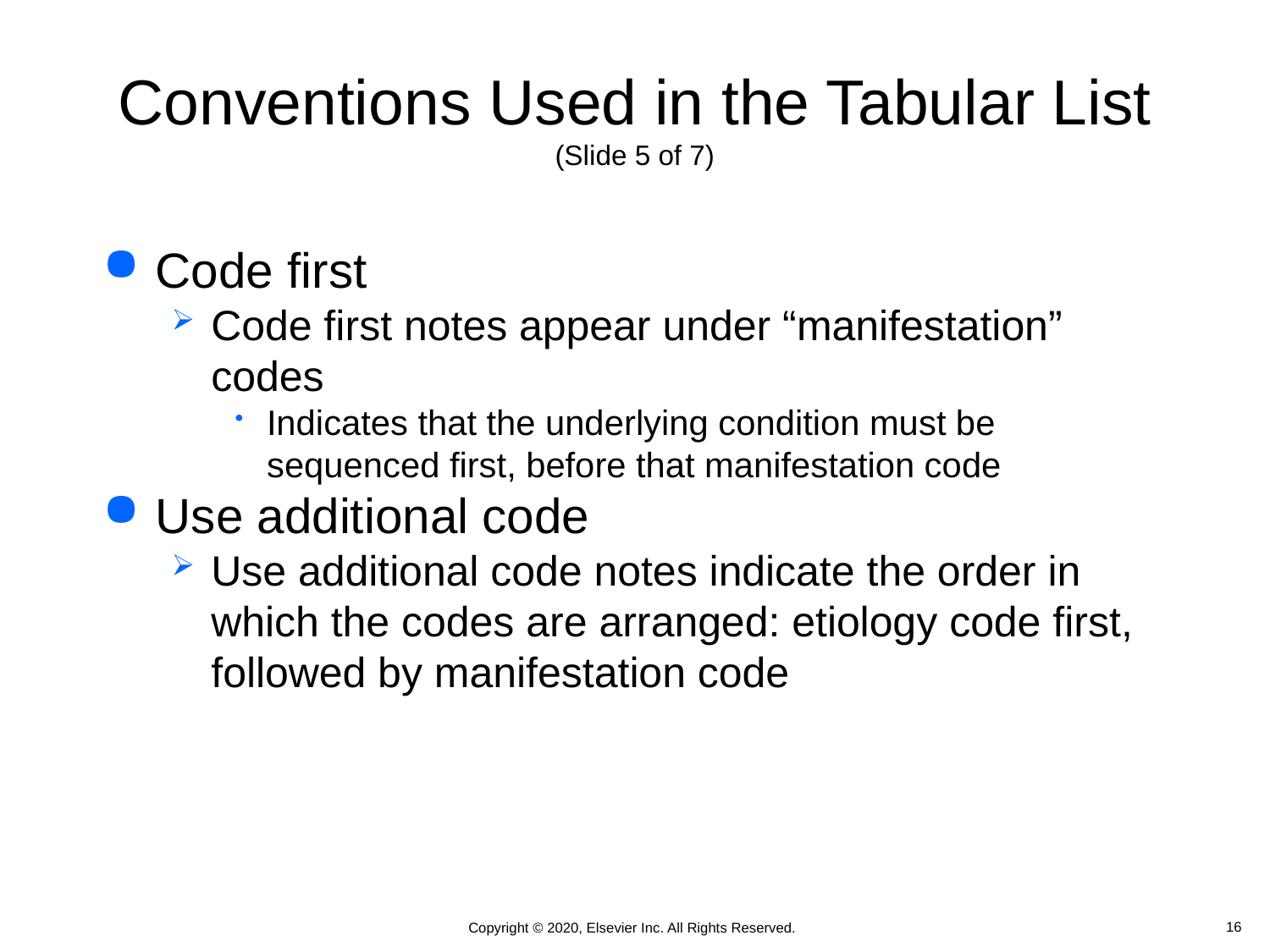

# Conventions Used in the Tabular List (Slide 5 of 7)
Code first
Code first notes appear under “manifestation” codes
Indicates that the underlying condition must be sequenced first, before that manifestation code
Use additional code
Use additional code notes indicate the order in which the codes are arranged: etiology code first, followed by manifestation code
 16